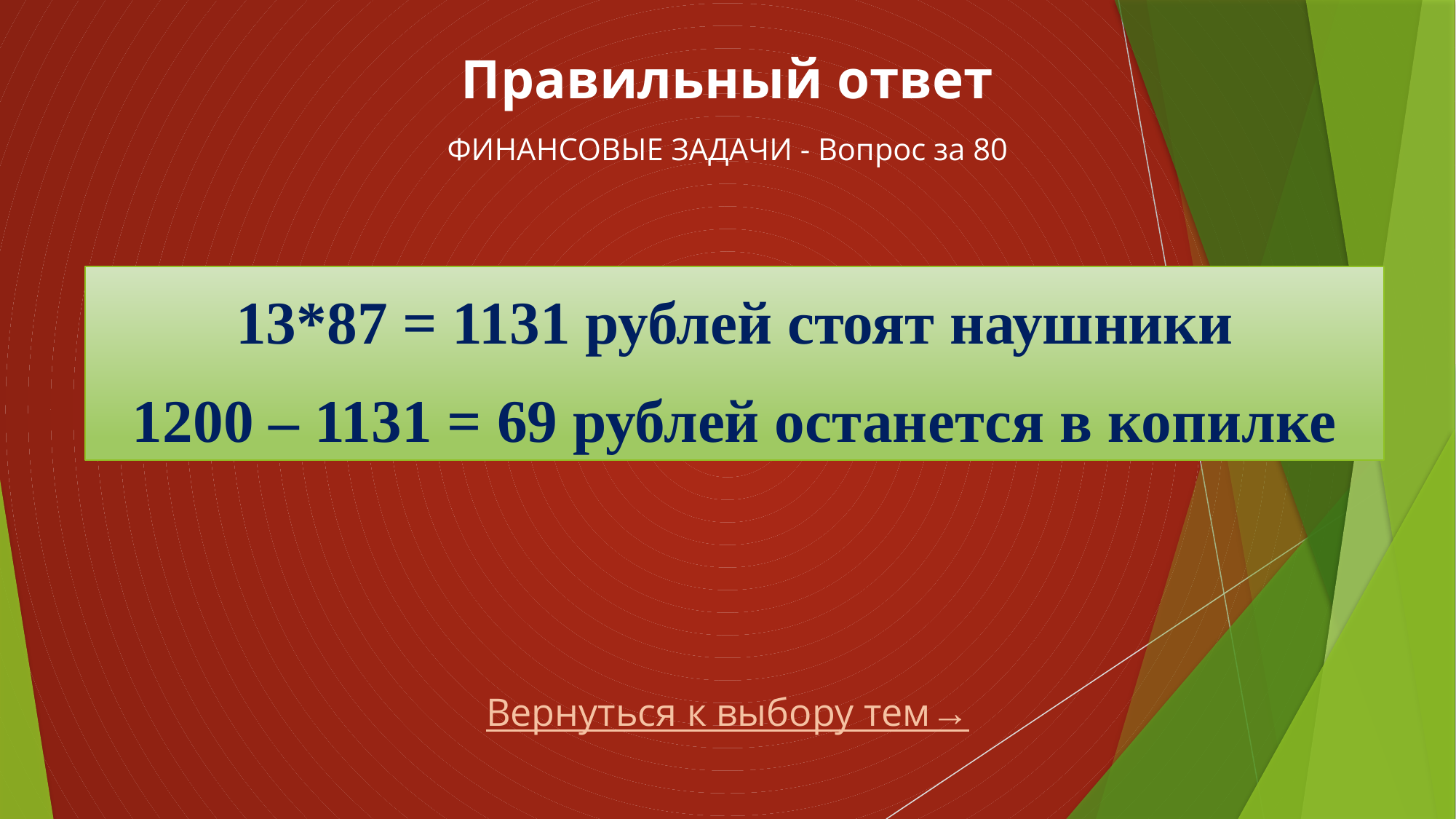

Правильный ответ
ФИНАНСОВЫЕ ЗАДАЧИ - Вопрос за 80
13*87 = 1131 рублей стоят наушники
1200 – 1131 = 69 рублей останется в копилке
Вернуться к выбору тем→